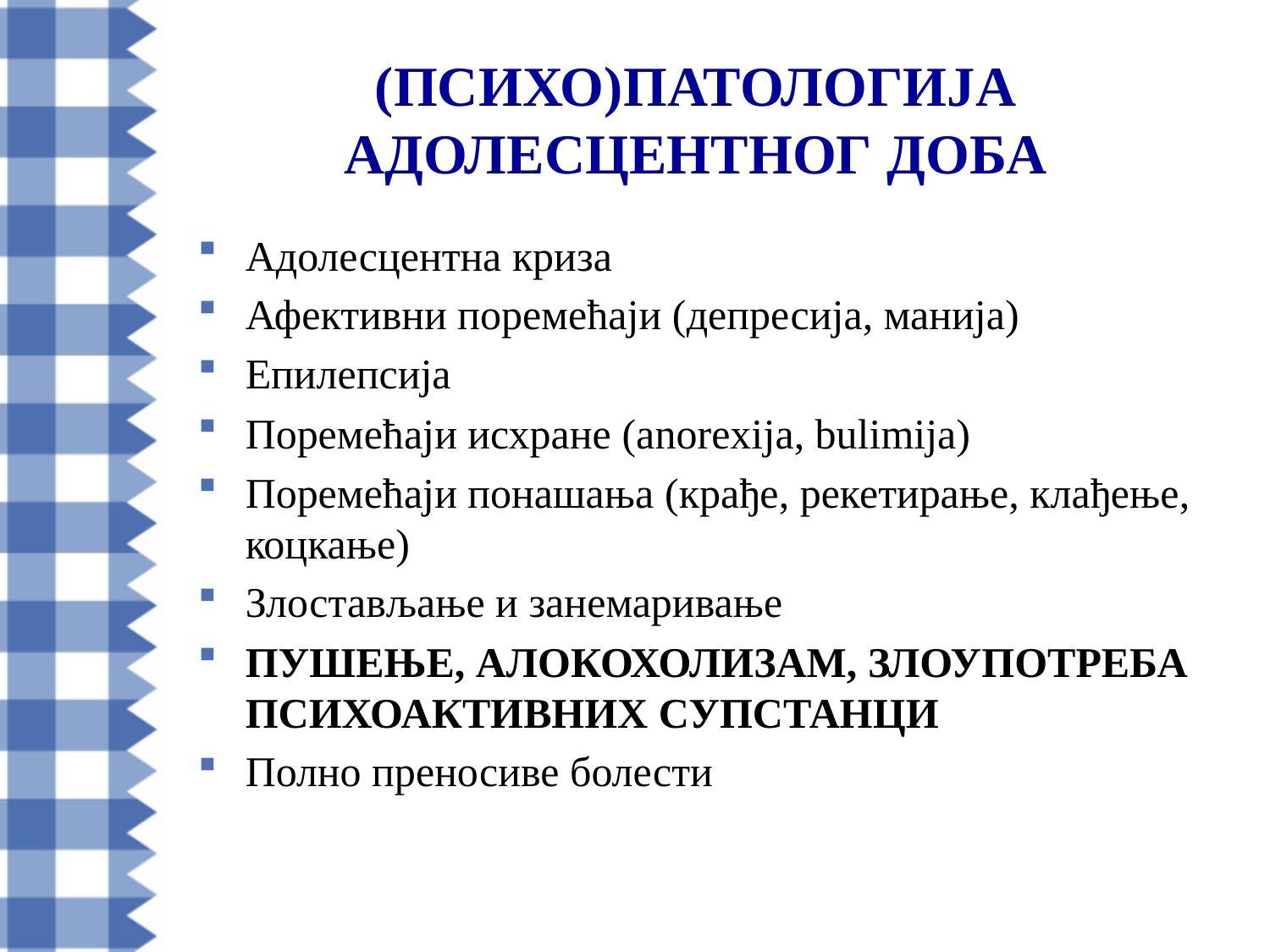

# (ПСИХО)ПАТОЛОГИЈА АДОЛЕСЦЕНТНОГ ДОБА
Адолесцентна криза
Афективни поремећаји (депресија, манија)
Епилепсија
Поремећаји исхране (anorexija, bulimija)
Поремећаји понашања (крађе, рекетирање, клађење, коцкање)
Злостављање и занемаривање
ПУШЕЊЕ, АЛОКОХОЛИЗАМ, ЗЛОУПОТРЕБА ПСИХОАКТИВНИХ СУПСТАНЦИ
Полно преносиве болести